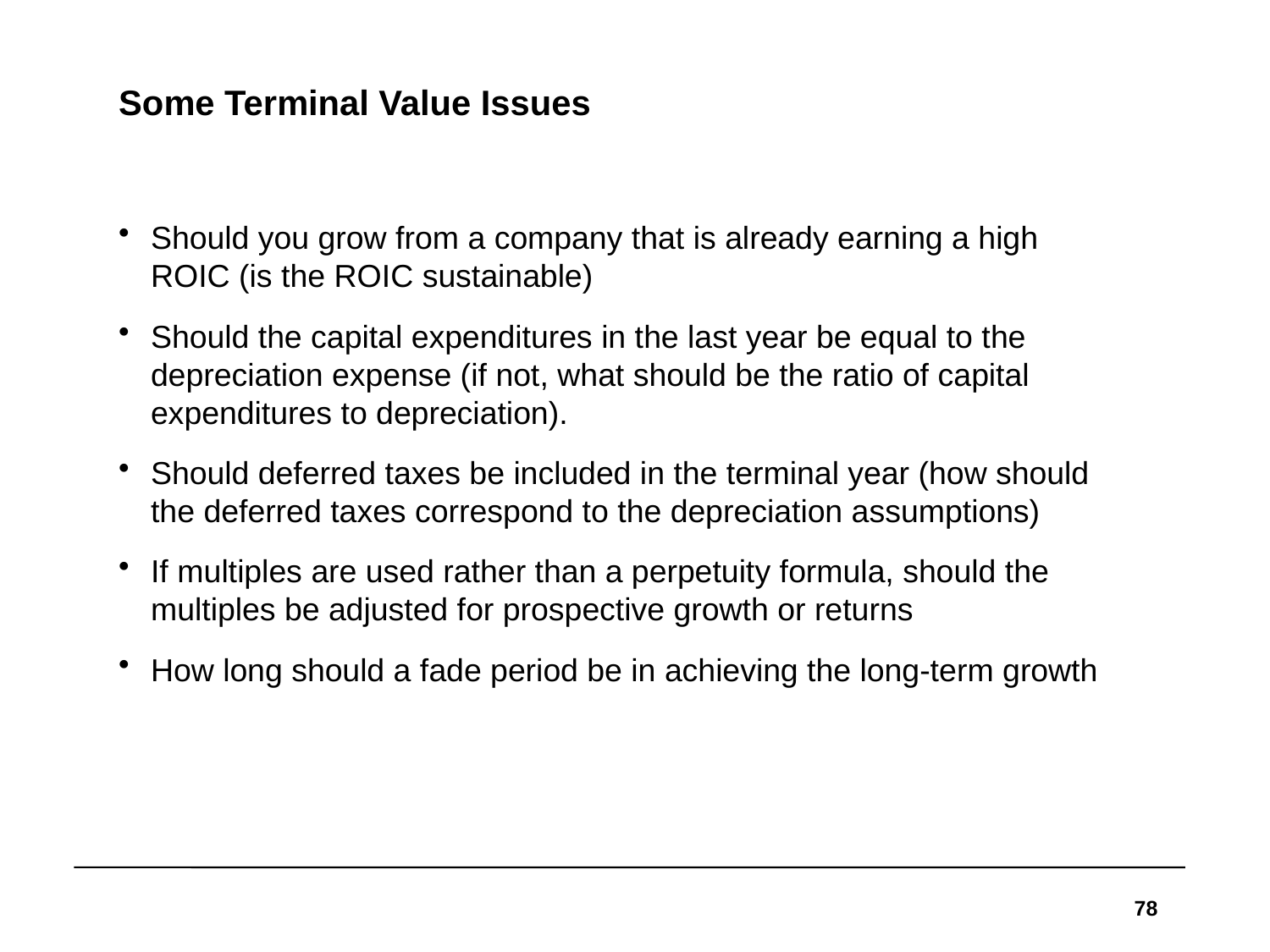

# Some Terminal Value Issues
Should you grow from a company that is already earning a high ROIC (is the ROIC sustainable)
Should the capital expenditures in the last year be equal to the depreciation expense (if not, what should be the ratio of capital expenditures to depreciation).
Should deferred taxes be included in the terminal year (how should the deferred taxes correspond to the depreciation assumptions)
If multiples are used rather than a perpetuity formula, should the multiples be adjusted for prospective growth or returns
How long should a fade period be in achieving the long-term growth